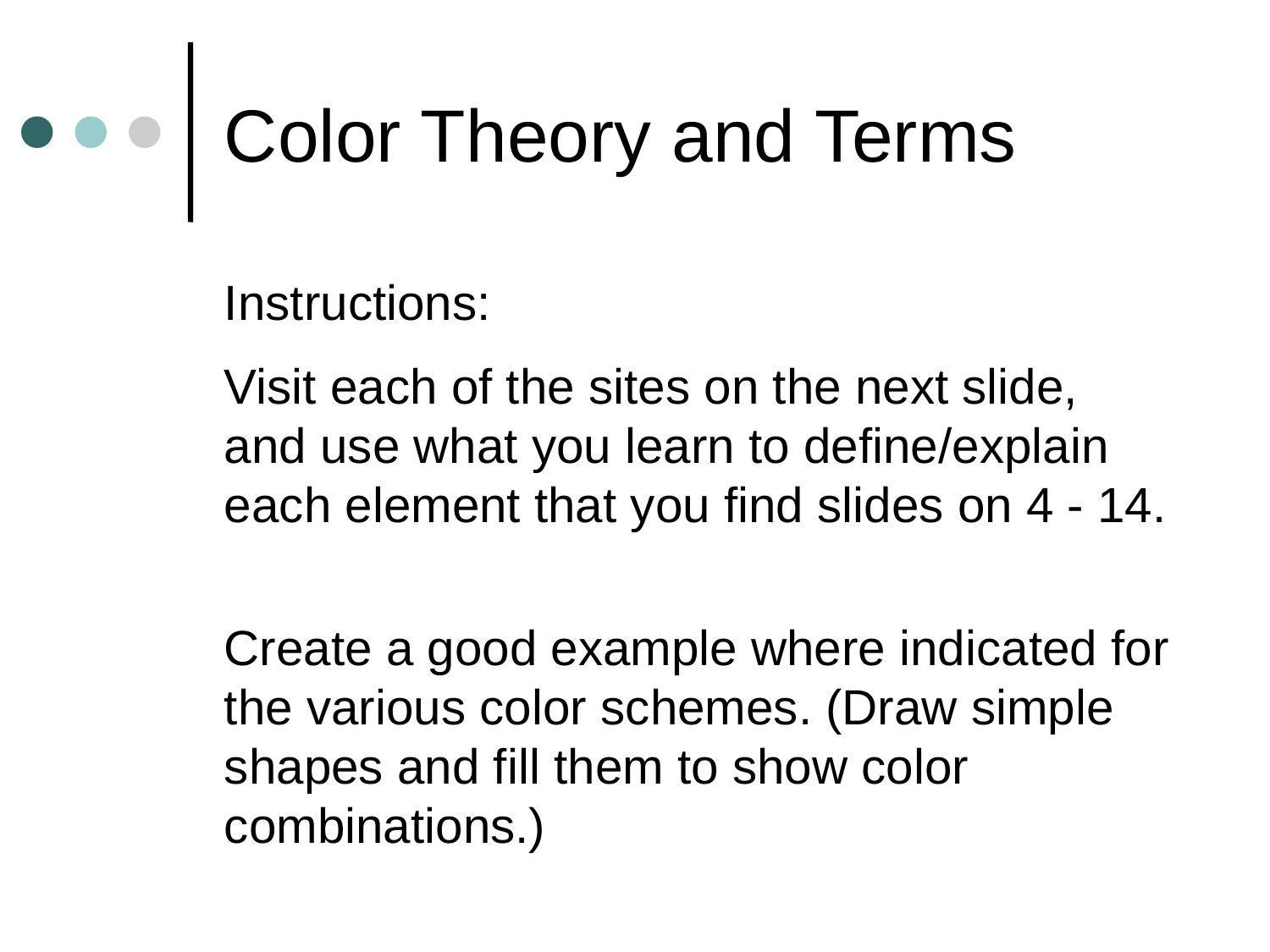

# Color Theory and Terms
Instructions:
Visit each of the sites on the next slide, and use what you learn to define/explain each element that you find slides on 4 - 14.
Create a good example where indicated for the various color schemes. (Draw simple shapes and fill them to show color combinations.)